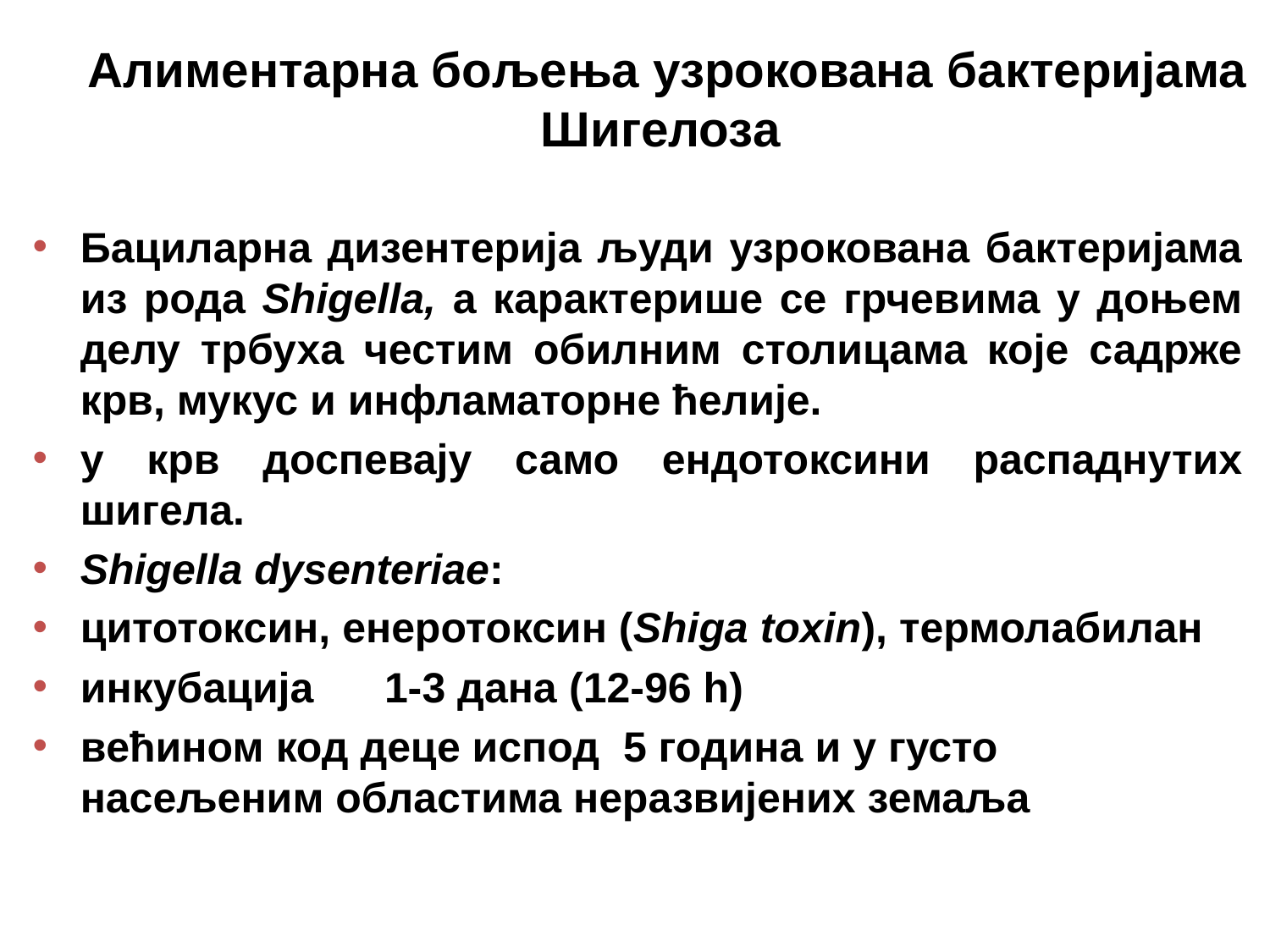

# Алиментарна бољења узрокована бактеријама Шигелоза

Бациларна дизентерија људи узрокована бактеријама из рода Shigella, а карактерише се грчевима у доњем делу трбуха честим обилним столицама које садрже крв, мукус и инфламаторне ћелије.
у крв доспевају само ендотоксини распаднутих шигела.
Shigella dysenteriae:
цитотоксин, енеротоксин (Shiga toxin), термолабилан
инкубација      1-3 дана (12-96 h)
већином код деце испод  5 година и у густо насељеним областима неразвијених земаља